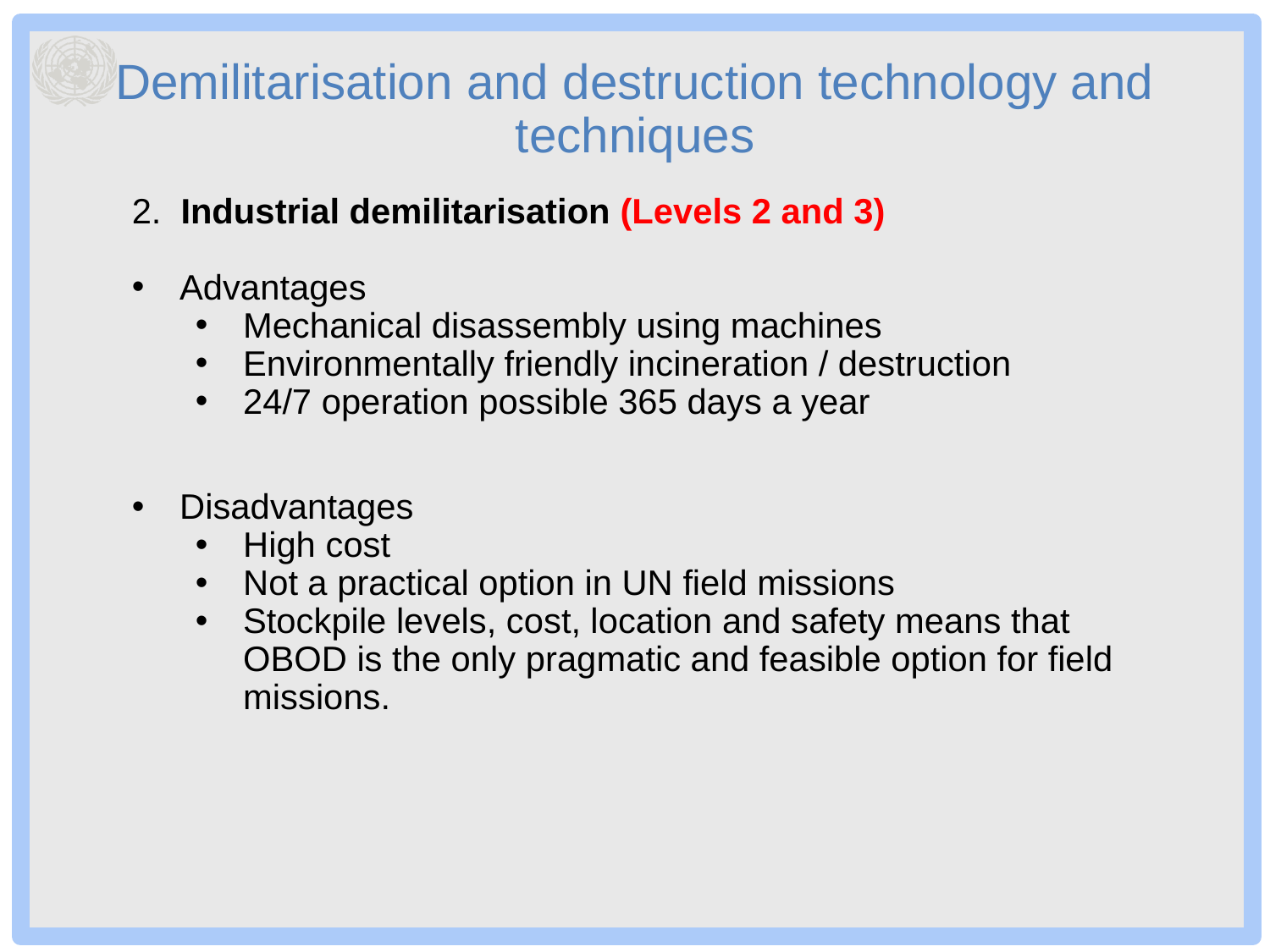

# Demilitarisation and destruction technology and techniques
2.  Industrial demilitarisation (Levels 2 and 3)

Advantages
Mechanical disassembly using machines
Environmentally friendly incineration / destruction
24/7 operation possible 365 days a year

Disadvantages
High cost
Not a practical option in UN field missions
Stockpile levels, cost, location and safety means that OBOD is the only pragmatic and feasible option for field missions.